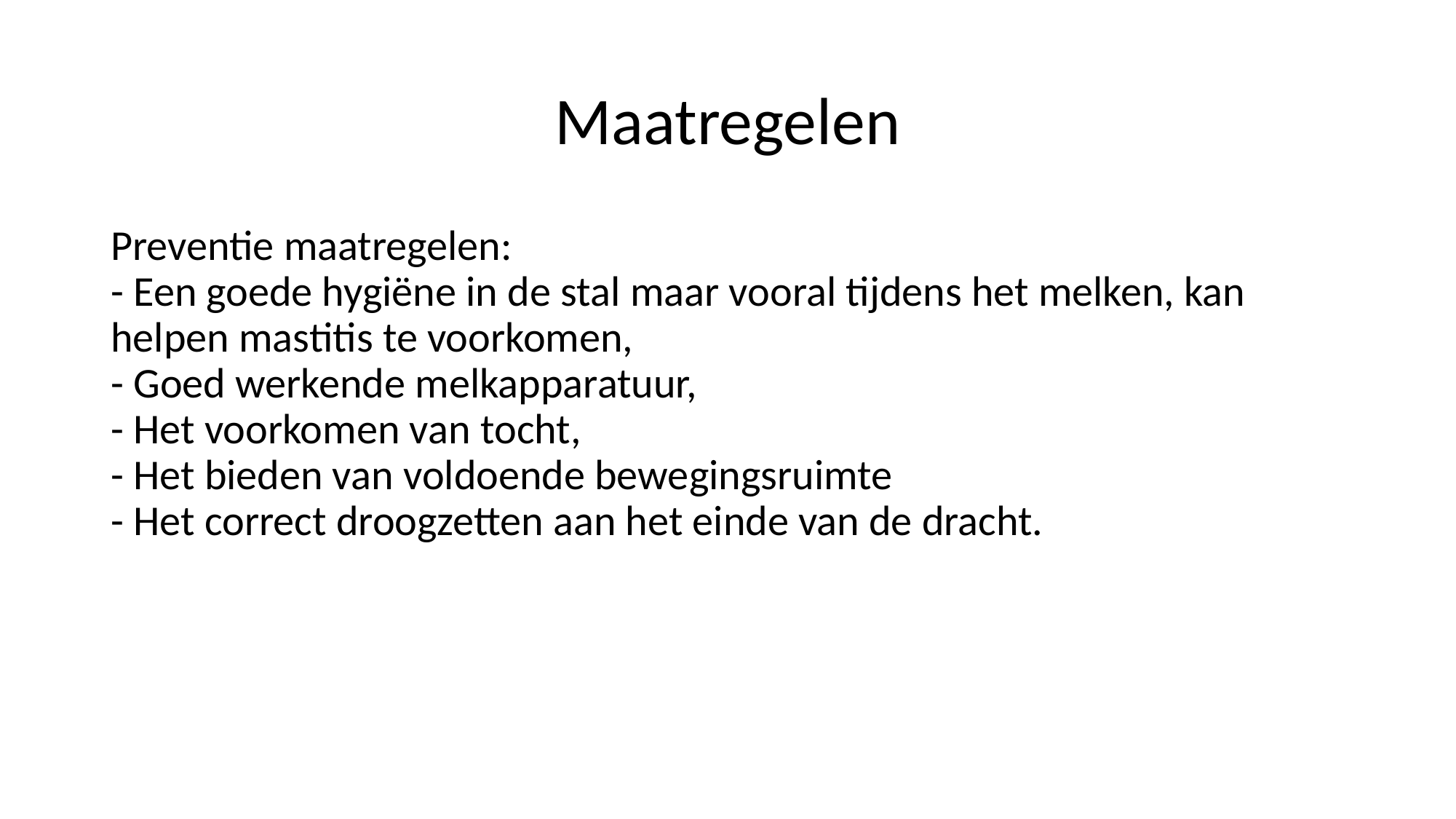

# Maatregelen
Preventie maatregelen:
- Een goede hygiëne in de stal maar vooral tijdens het melken, kan helpen mastitis te voorkomen,
- Goed werkende melkapparatuur,
- Het voorkomen van tocht,
- Het bieden van voldoende bewegingsruimte
- Het correct droogzetten aan het einde van de dracht.